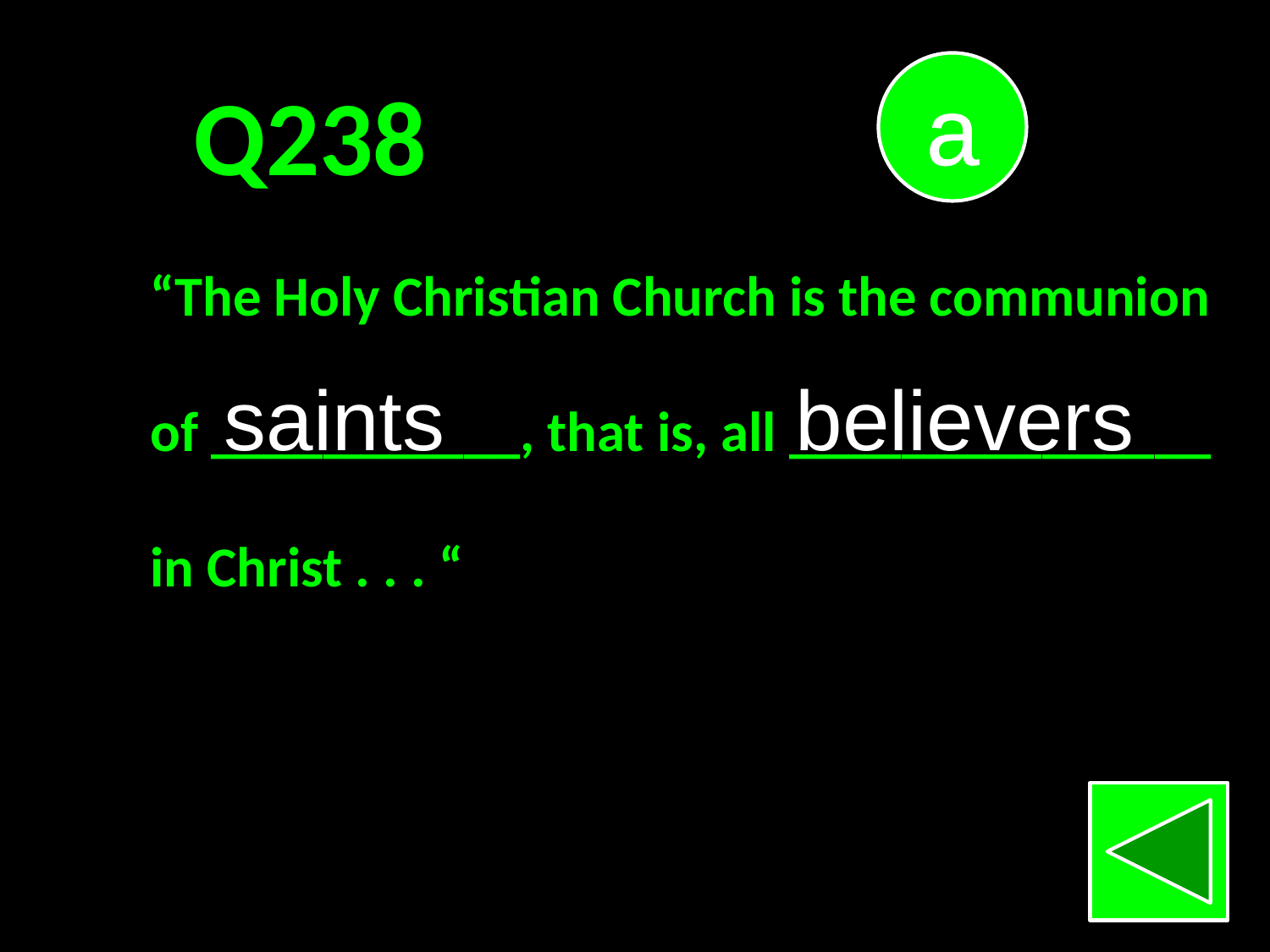

a
Q238
“The Holy Christian Church is the communion

of ___________, that is, all _______________

in Christ . . . “
saints
believers